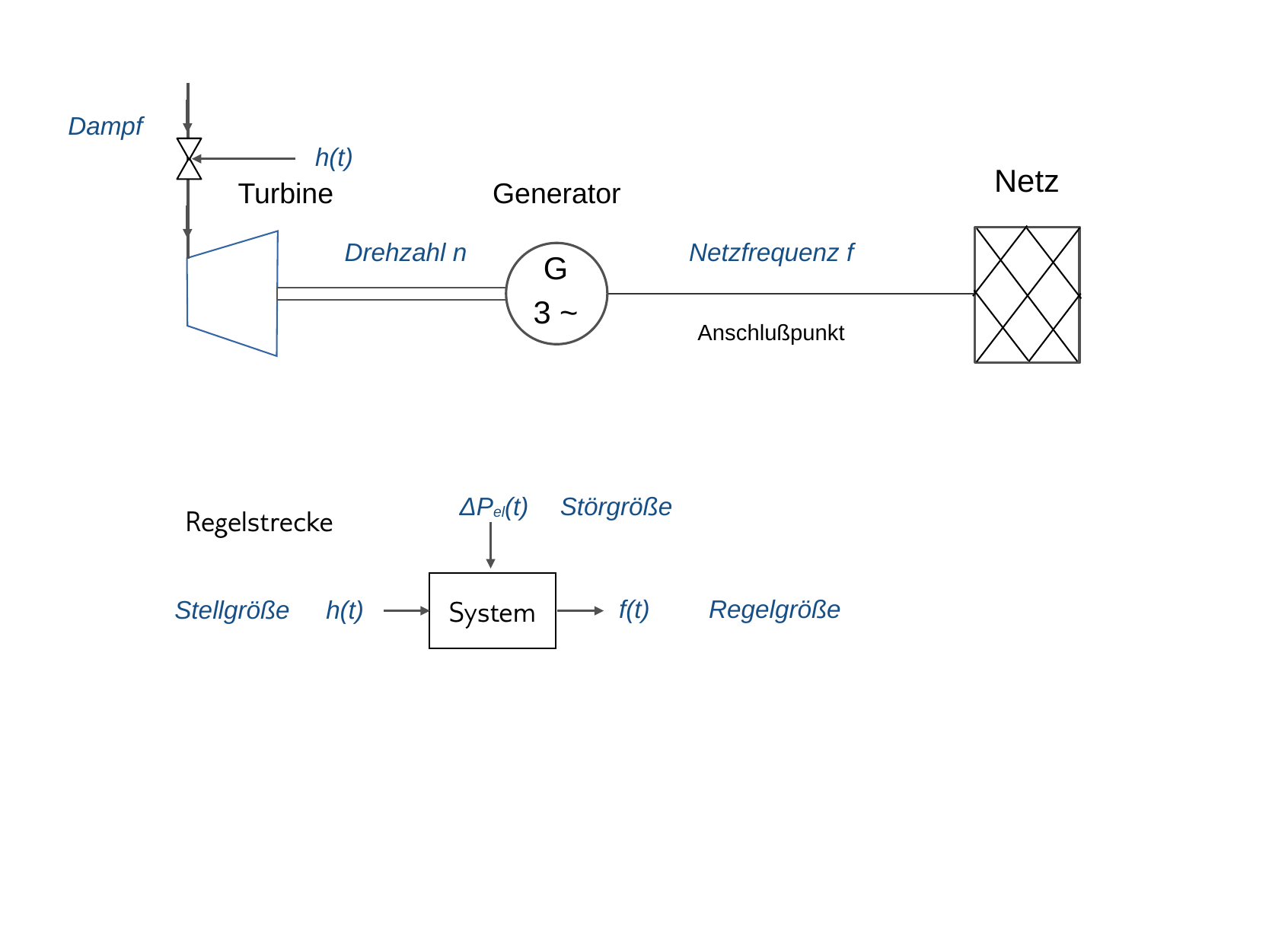

Dampf
h(t)

Netz
Turbine
Generator

Drehzahl n
Netzfrequenz f

G
3 ~

Anschlußpunkt
ΔPel(t)
Störgröße
Regelstrecke

System
f(t)
Regelgröße
Stellgröße
h(t)